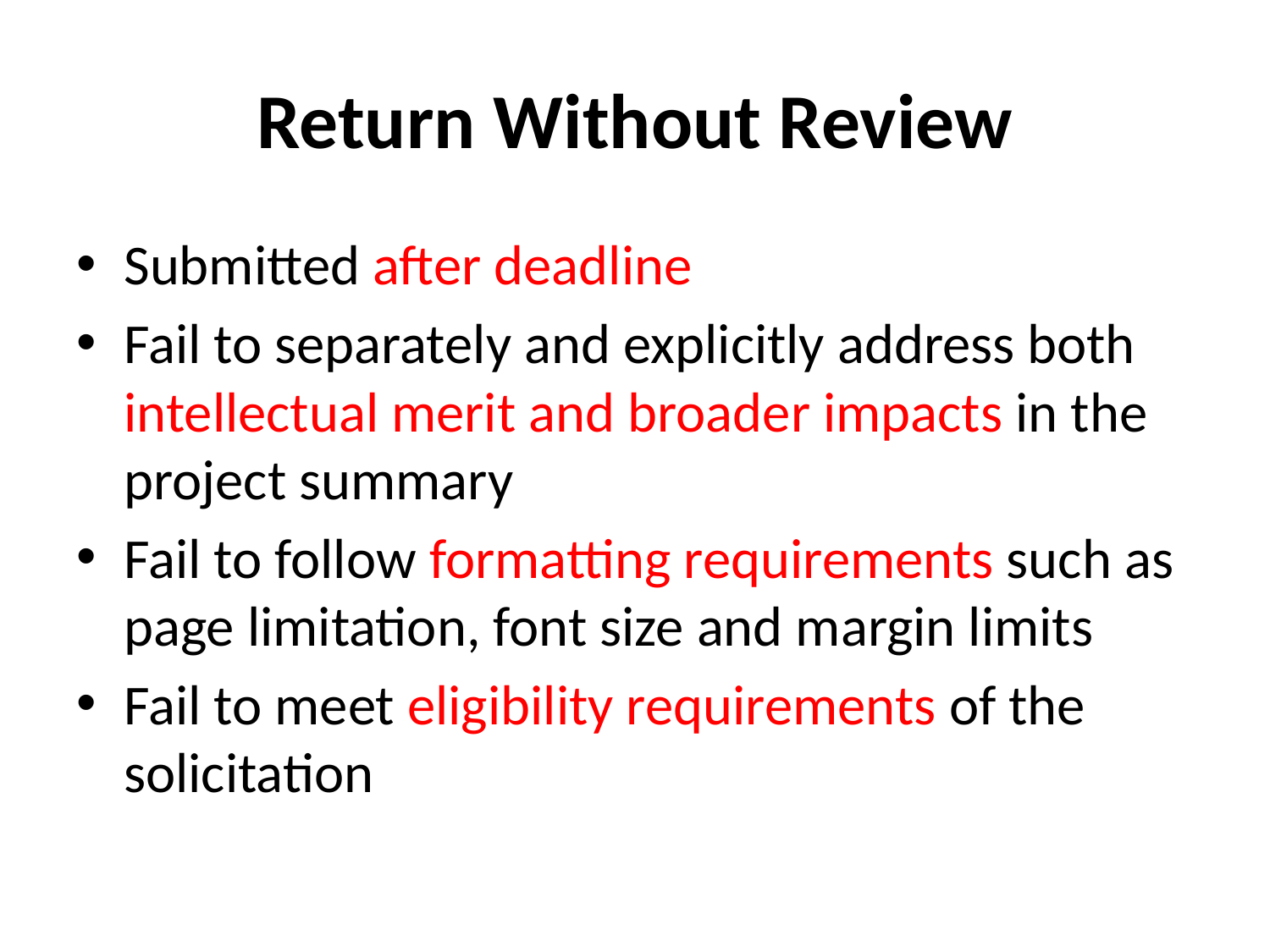

# Return Without Review
Submitted after deadline
Fail to separately and explicitly address both intellectual merit and broader impacts in the project summary
Fail to follow formatting requirements such as page limitation, font size and margin limits
Fail to meet eligibility requirements of the solicitation